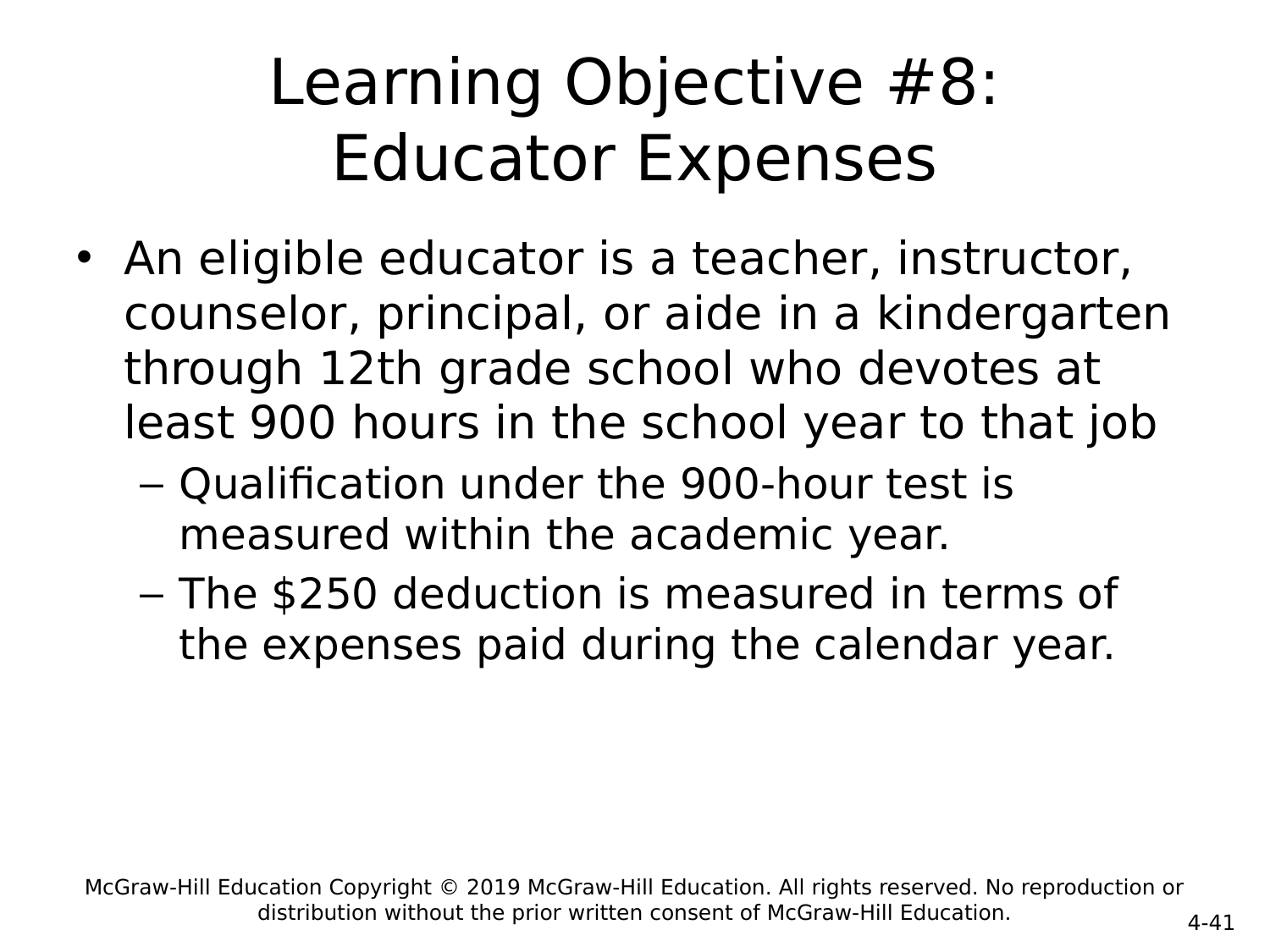

# Learning Objective #8: Educator Expenses
An eligible educator is a teacher, instructor, counselor, principal, or aide in a kindergarten through 12th grade school who devotes at least 900 hours in the school year to that job
Qualification under the 900-hour test is measured within the academic year.
The $250 deduction is measured in terms of the expenses paid during the calendar year.
McGraw-Hill Education Copyright © 2019 McGraw-Hill Education. All rights reserved. No reproduction or distribution without the prior written consent of McGraw-Hill Education.
4-41